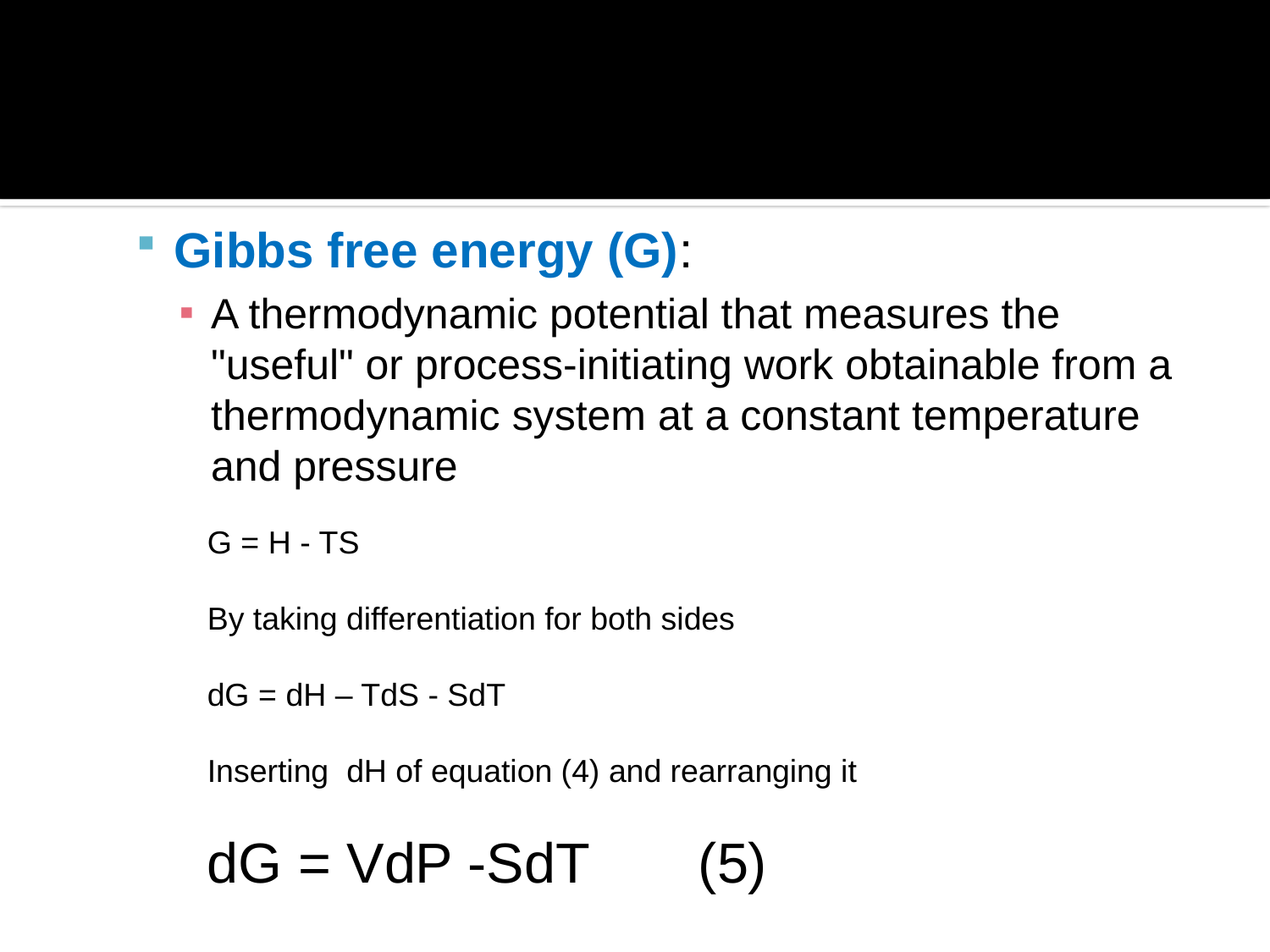

Gibbs free energy (G):
A thermodynamic potential that measures the "useful" or process-initiating work obtainable from a thermodynamic system at a constant temperature and pressure
G = H - TS

By taking differentiation for both sides

dG = dH – TdS - SdT

Inserting  dH of equation (4) and rearranging it

dG = VdP -SdT       (5)